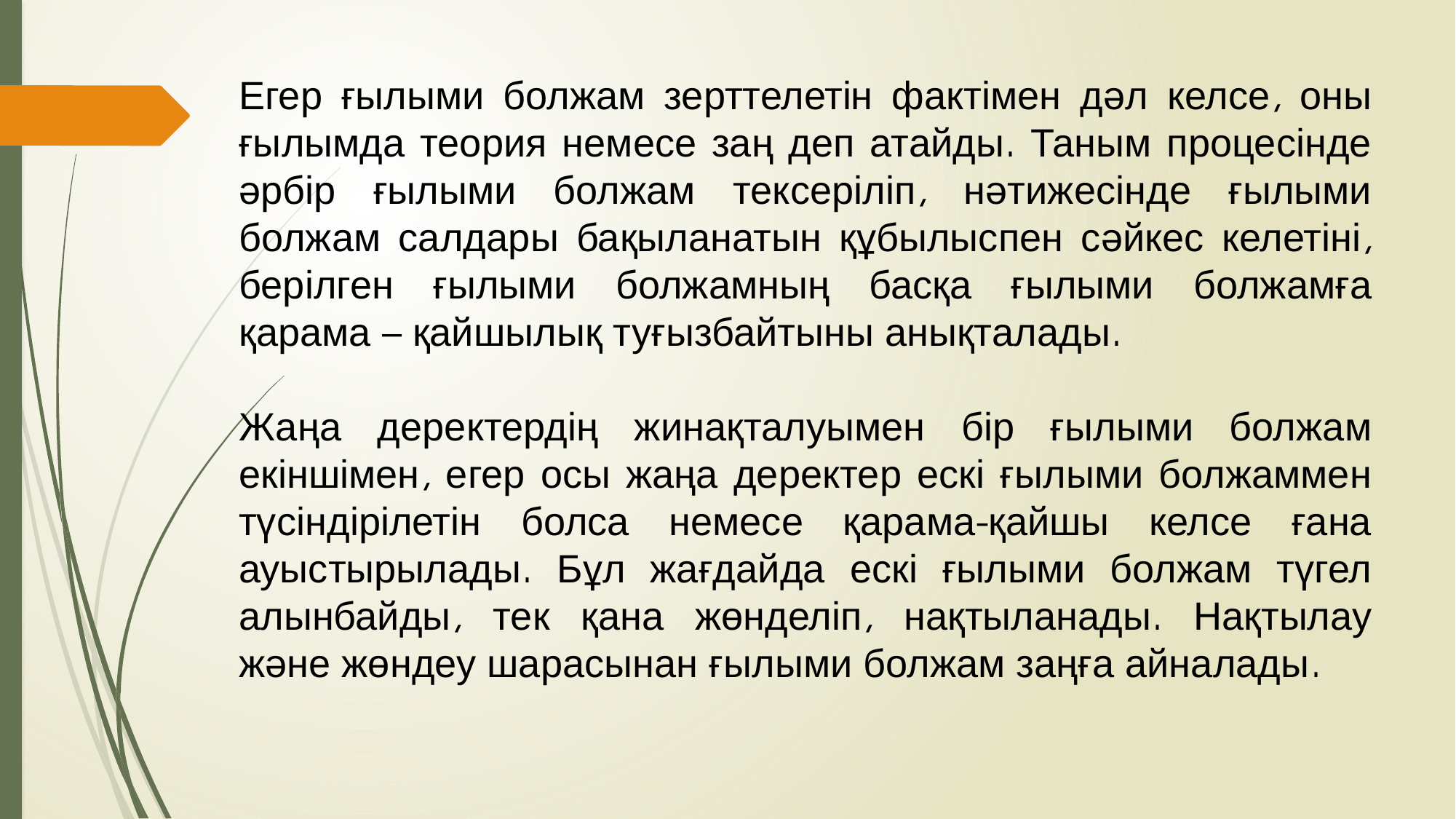

Егер ғылыми болжам зерттелетін фактімен дәл келсе, оны ғылымда теория немесе заң деп атайды. Таным процесінде әрбір ғылыми болжам тексеріліп, нәтижесінде ғылыми болжам салдары бақыланатын құбылыспен сәйкес келетіні, берілген ғылыми болжамның басқа ғылыми болжамға қарама – қайшылық туғызбайтыны анықталады.

Жаңа деректердің жинақталуымен бір ғылыми болжам екіншімен, егер осы жаңа деректер ескі ғылыми болжаммен түсіндірілетін болса немесе қарама-қайшы келсе ғана ауыстырылады. Бұл жағдайда ескі ғылыми болжам түгел алынбайды, тек қана жөнделіп, нақтыланады. Нақтылау және жөндеу шарасынан ғылыми болжам заңға айналады.